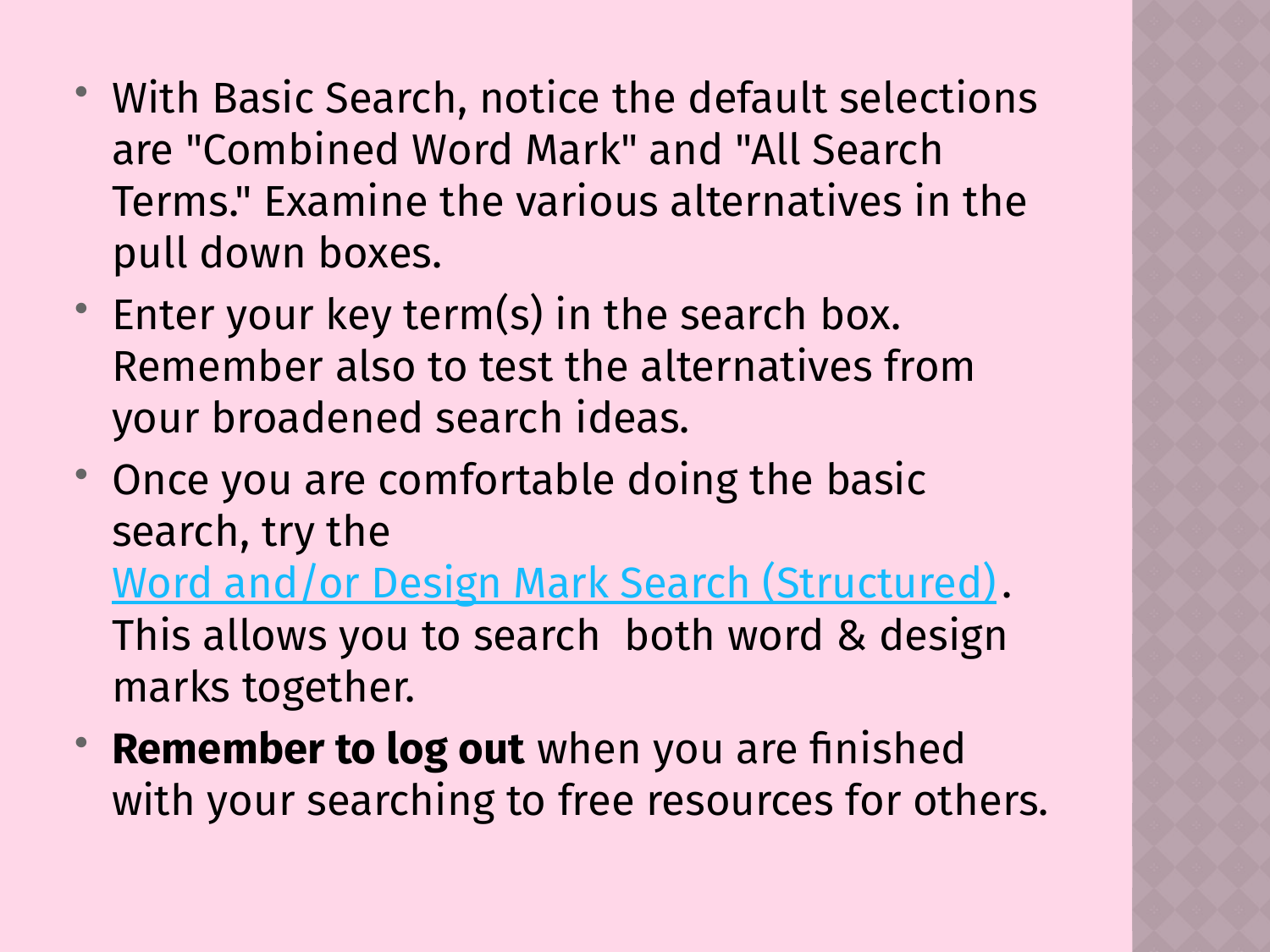

With Basic Search, notice the default selections are "Combined Word Mark" and "All Search Terms." Examine the various alternatives in the pull down boxes.
Enter your key term(s) in the search box. Remember also to test the alternatives from your broadened search ideas.
Once you are comfortable doing the basic search, try the Word and/or Design Mark Search (Structured). This allows you to search  both word & design marks together.
Remember to log out when you are finished with your searching to free resources for others.